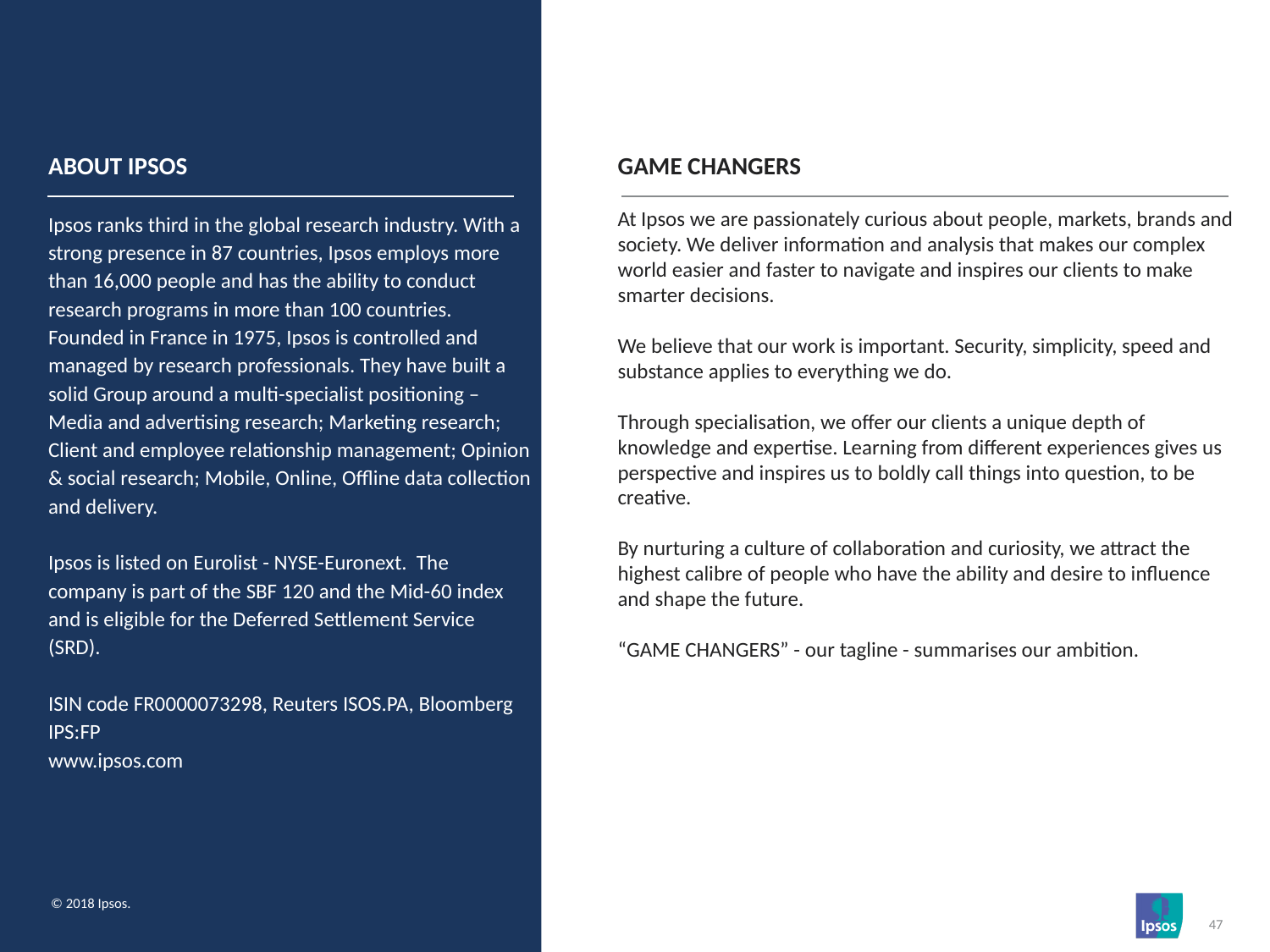

ABOUT IPSOS

Ipsos ranks third in the global research industry. With a strong presence in 87 countries, Ipsos employs more than 16,000 people and has the ability to conduct research programs in more than 100 countries. Founded in France in 1975, Ipsos is controlled and managed by research professionals. They have built a solid Group around a multi-specialist positioning – Media and advertising research; Marketing research; Client and employee relationship management; Opinion & social research; Mobile, Online, Offline data collection and delivery.

Ipsos is listed on Eurolist - NYSE-Euronext.  The company is part of the SBF 120 and the Mid-60 index and is eligible for the Deferred Settlement Service (SRD).

ISIN code FR0000073298, Reuters ISOS.PA, Bloomberg IPS:FP
www.ipsos.com
GAME CHANGERS
At Ipsos we are passionately curious about people, markets, brands and society. We deliver information and analysis that makes our complex world easier and faster to navigate and inspires our clients to make smarter decisions.

We believe that our work is important. Security, simplicity, speed and substance applies to everything we do.

Through specialisation, we offer our clients a unique depth of knowledge and expertise. Learning from different experiences gives us perspective and inspires us to boldly call things into question, to be creative.

By nurturing a culture of collaboration and curiosity, we attract the highest calibre of people who have the ability and desire to influence and shape the future.

“GAME CHANGERS” - our tagline - summarises our ambition.
© 2018 Ipsos.